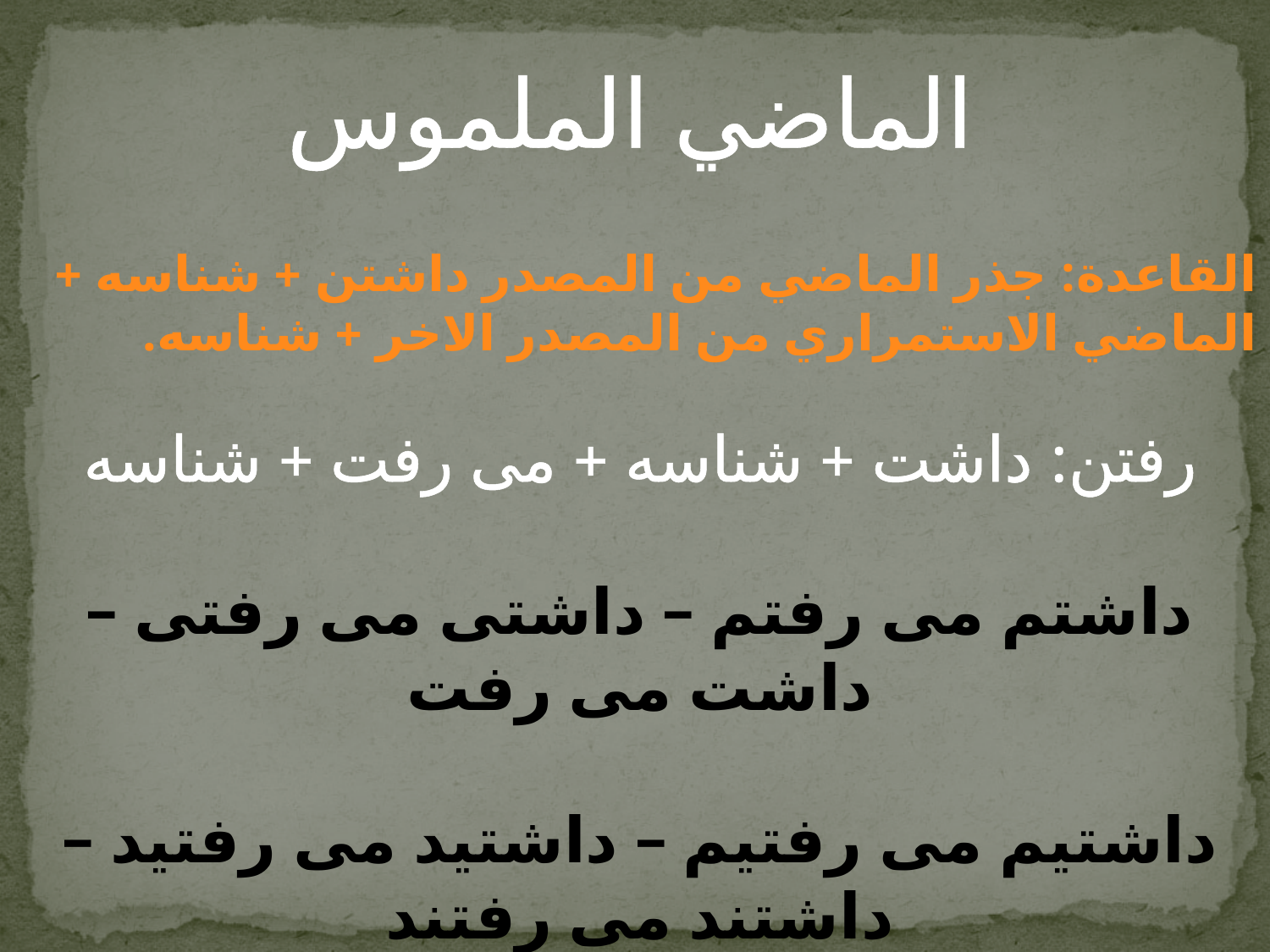

الماضي الملموس
القاعدة: جذر الماضي من المصدر داشتن + شناسه + الماضي الاستمراري من المصدر الاخر + شناسه.
رفتن: داشت + شناسه + می رفت + شناسه

داشتم می رفتم – داشتی می رفتی – داشت می رفت

داشتیم می رفتیم – داشتید می رفتید – داشتند می رفتند